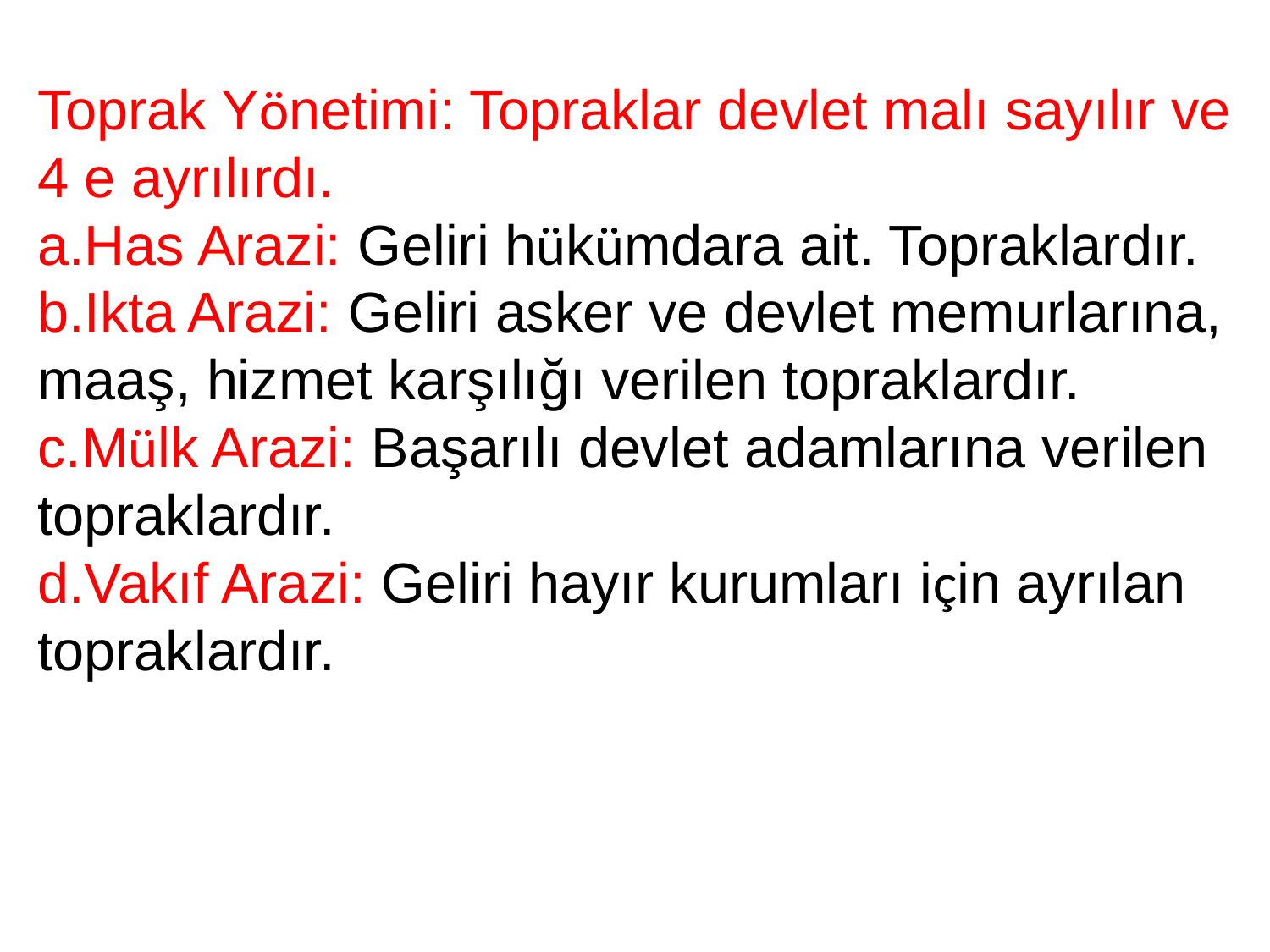

Toprak Yönetimi: Topraklar devlet malı sayılır ve 4 e ayrılırdı.
a.Has Arazi: Geliri hükümdara ait. Topraklardır.
b.Ikta Arazi: Geliri asker ve devlet memurlarına, maaş, hizmet karşılığı verilen topraklardır.
c.Mülk Arazi: Başarılı devlet adamlarına verilen topraklardır.
d.Vakıf Arazi: Geliri hayır kurumları için ayrılan topraklardır.